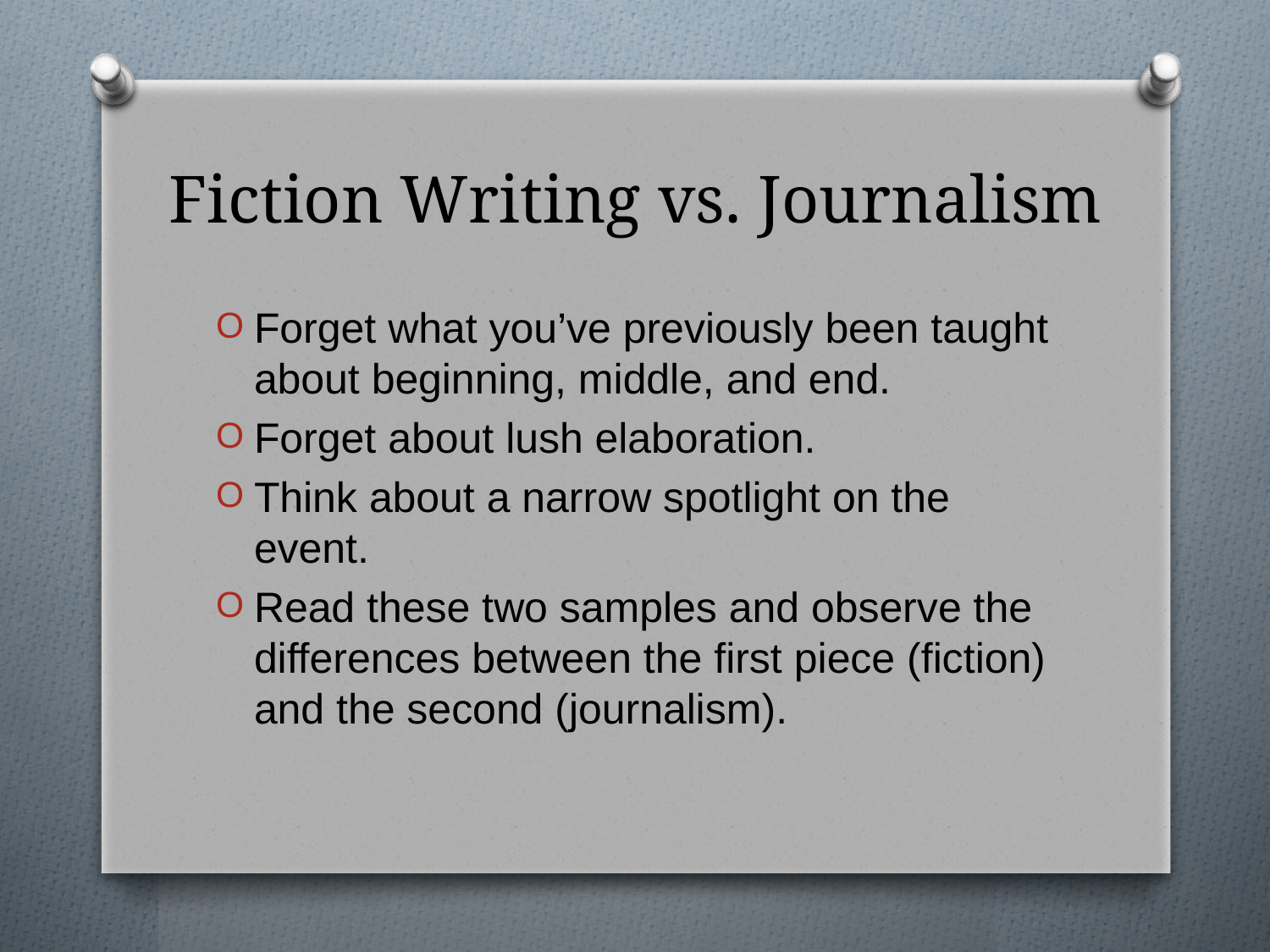

# Fiction Writing vs. Journalism
Forget what you’ve previously been taught about beginning, middle, and end.
Forget about lush elaboration.
Think about a narrow spotlight on the event.
Read these two samples and observe the differences between the first piece (fiction) and the second (journalism).